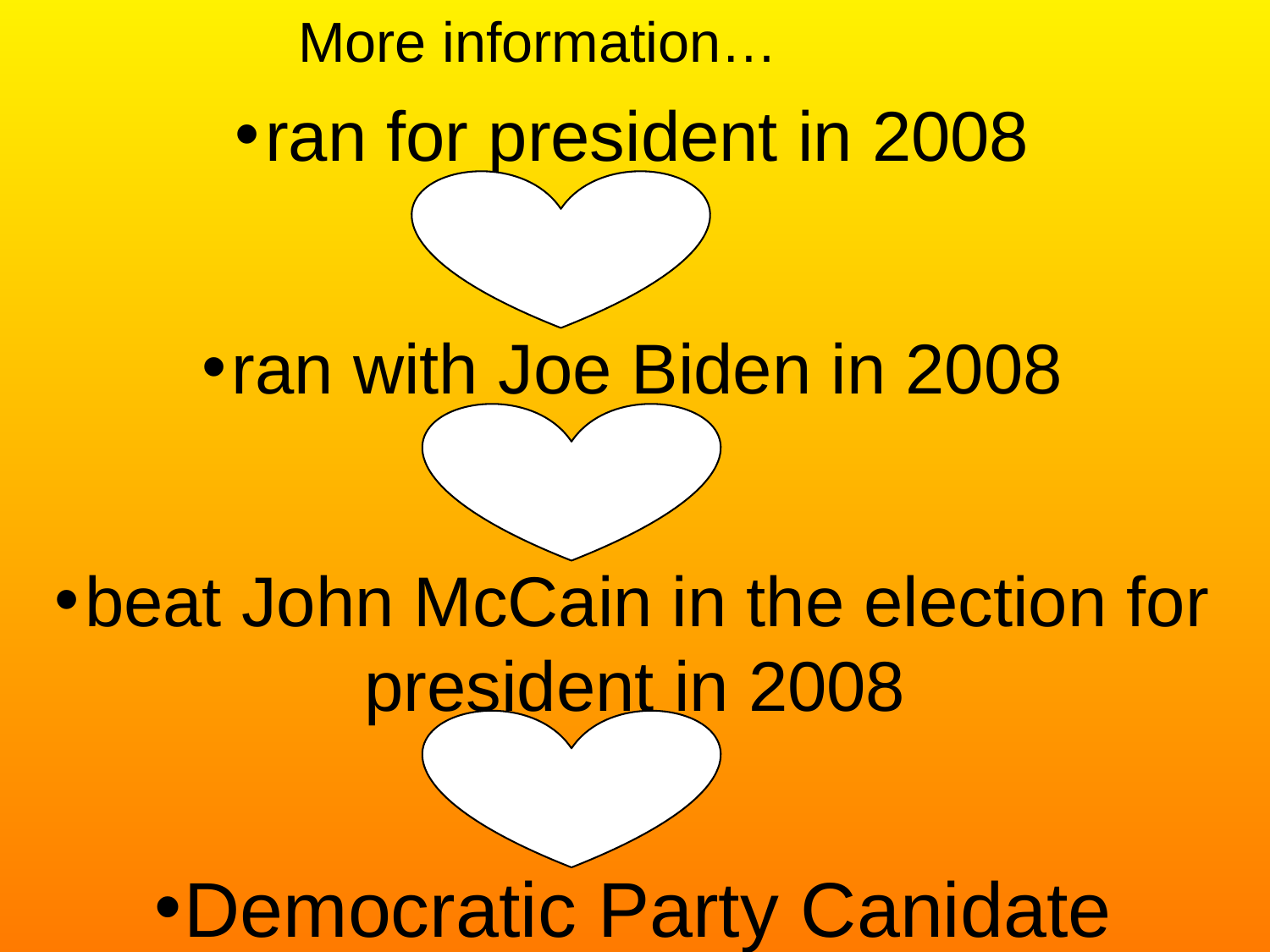

More information…
ran for president in 2008

ran with Joe Biden in 2008

beat John McCain in the election for president in 2008

Democratic Party Canidate